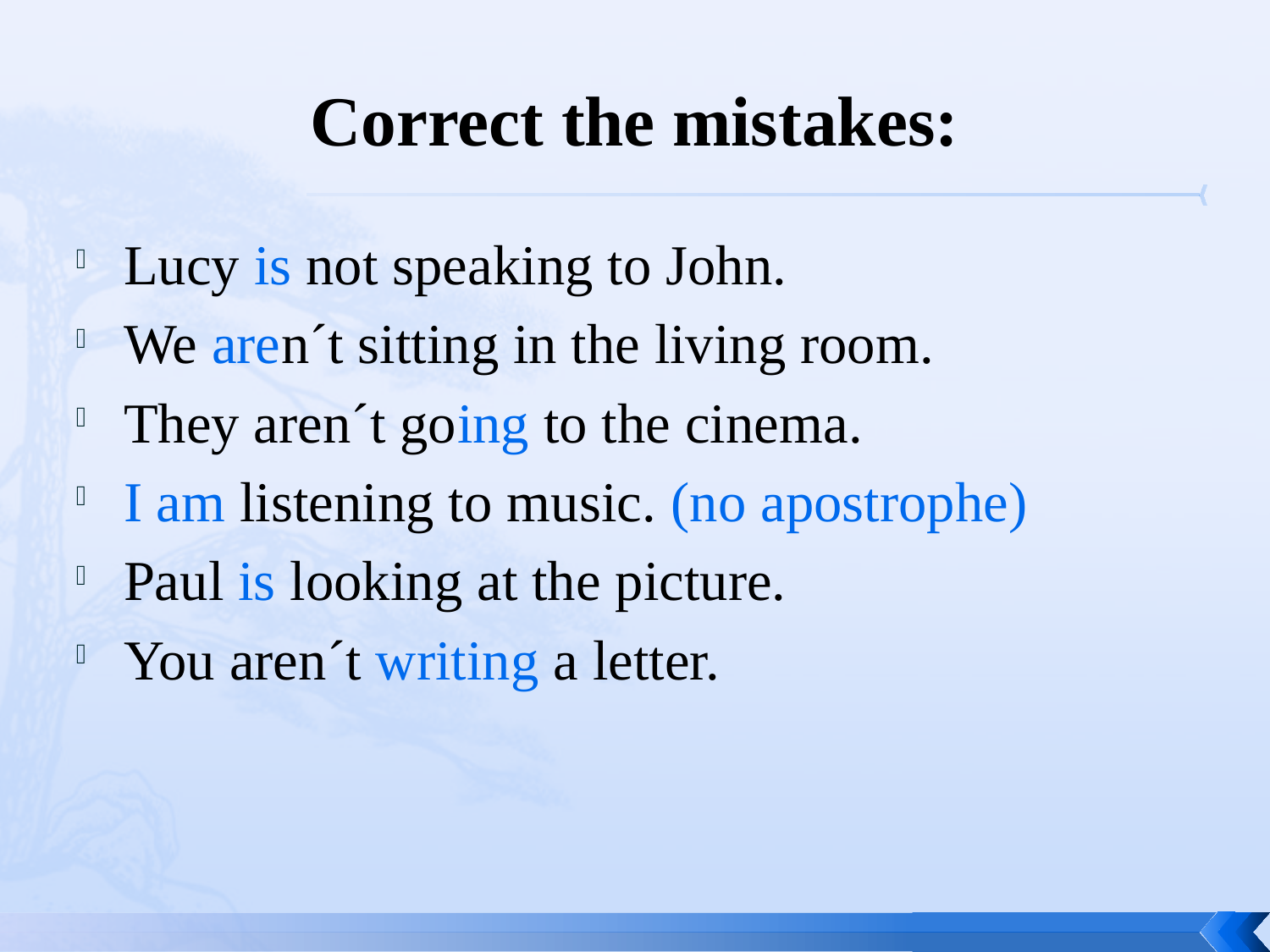

# Correct the mistakes:
Lucy is not speaking to John.
We aren´t sitting in the living room.
They aren´t going to the cinema.
I am listening to music. (no apostrophe)
Paul is looking at the picture.
You aren´t writing a letter.